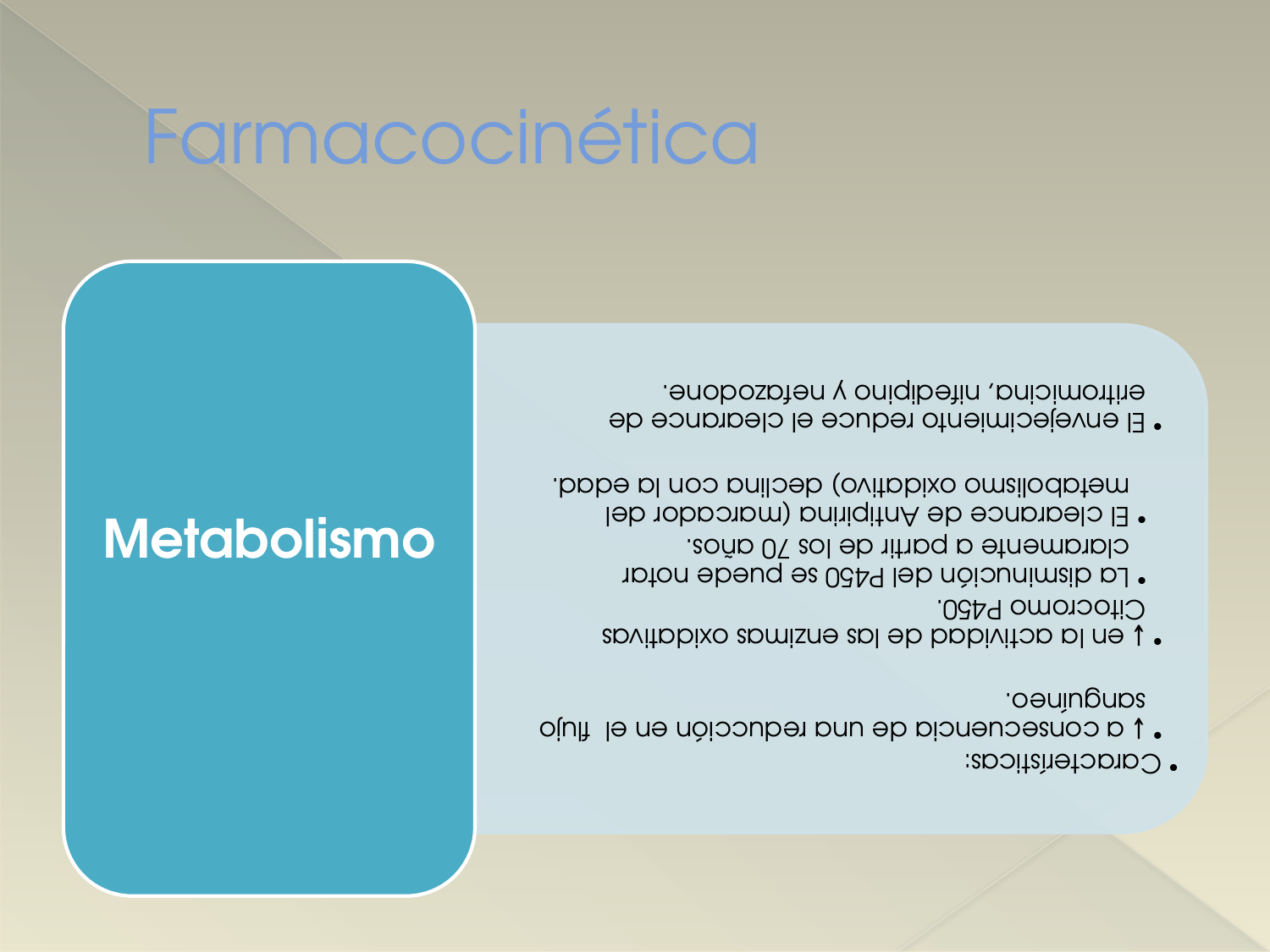

Farmacocinética
Características:
↓ a consecuencia de una reducción en el  flujo sanguíneo.

↓ en la actividad de las enzimas oxidativas Citocromo P450.
La disminución del P450 se puede notar claramente a partir de los 70 años.
El clearance de Antipirina (marcador del metabolismo oxidativo) declina con la edad.

El envejecimiento reduce el clearance de eritromicina, nifedipino y nefazodone.
Metabolismo